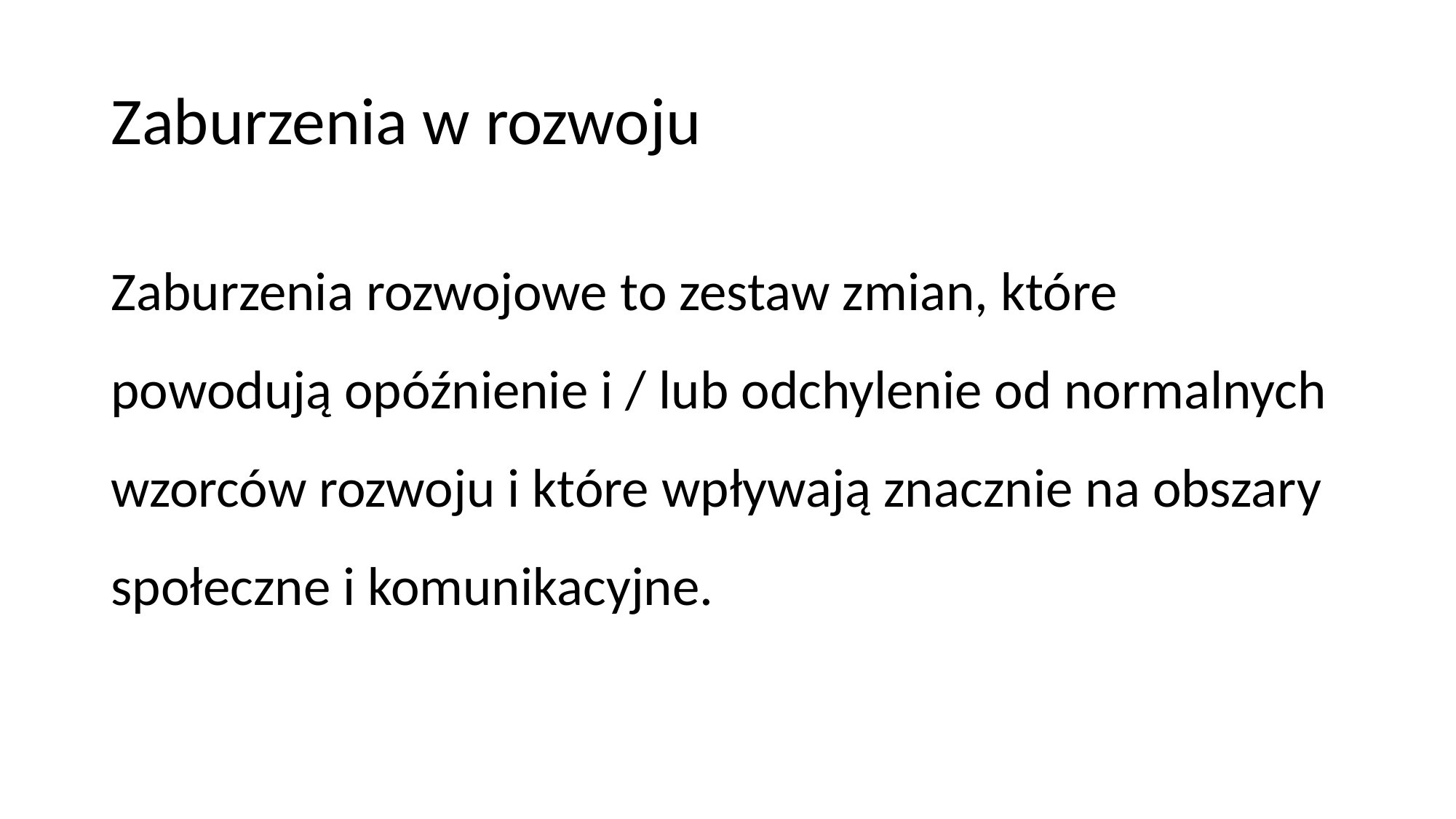

# Zaburzenia w rozwoju
Zaburzenia rozwojowe to zestaw zmian, które powodują opóźnienie i / lub odchylenie od normalnych wzorców rozwoju i które wpływają znacznie na obszary społeczne i komunikacyjne.